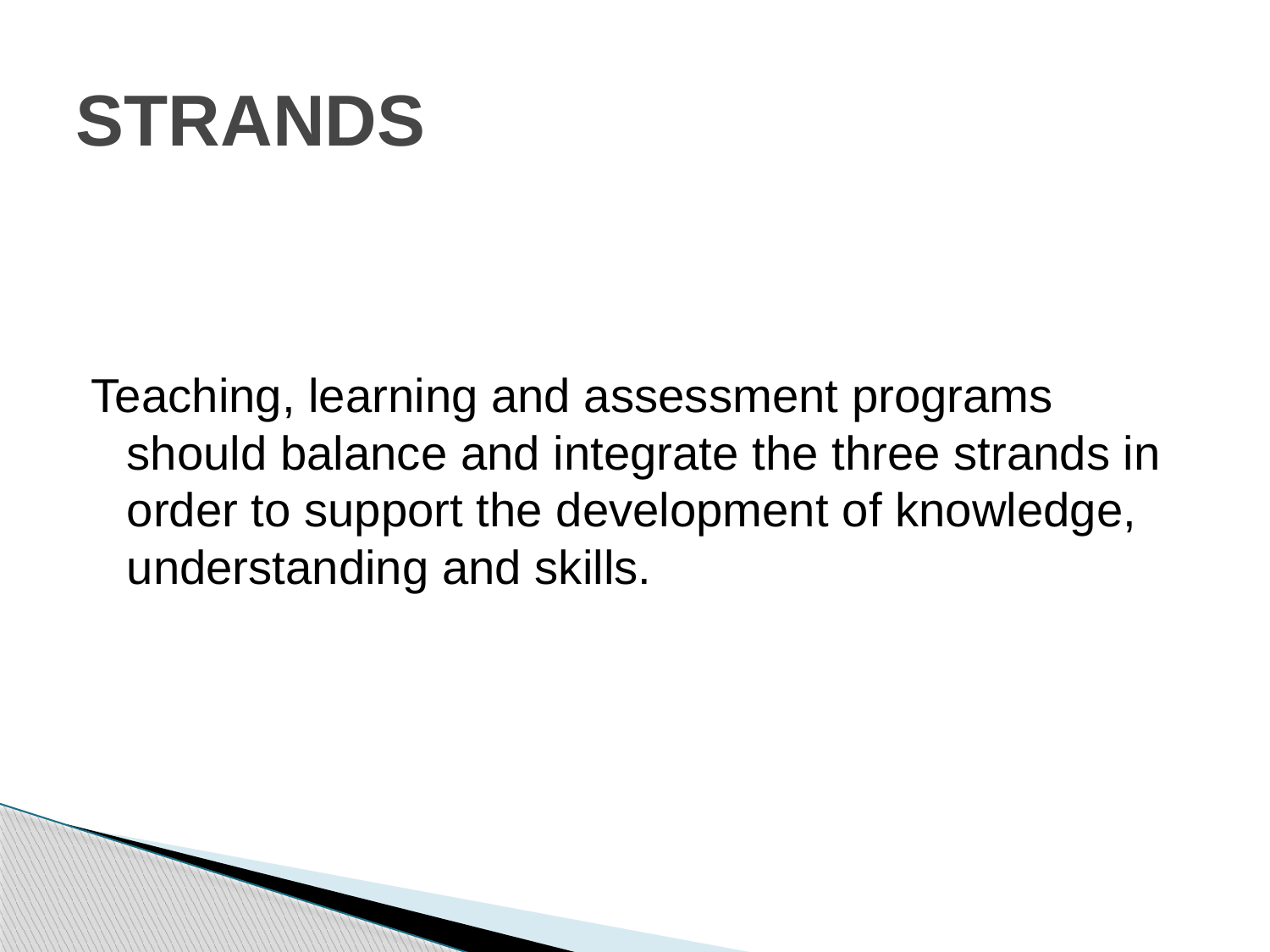

# STRANDS
Teaching, learning and assessment programs should balance and integrate the three strands in order to support the development of knowledge, understanding and skills.